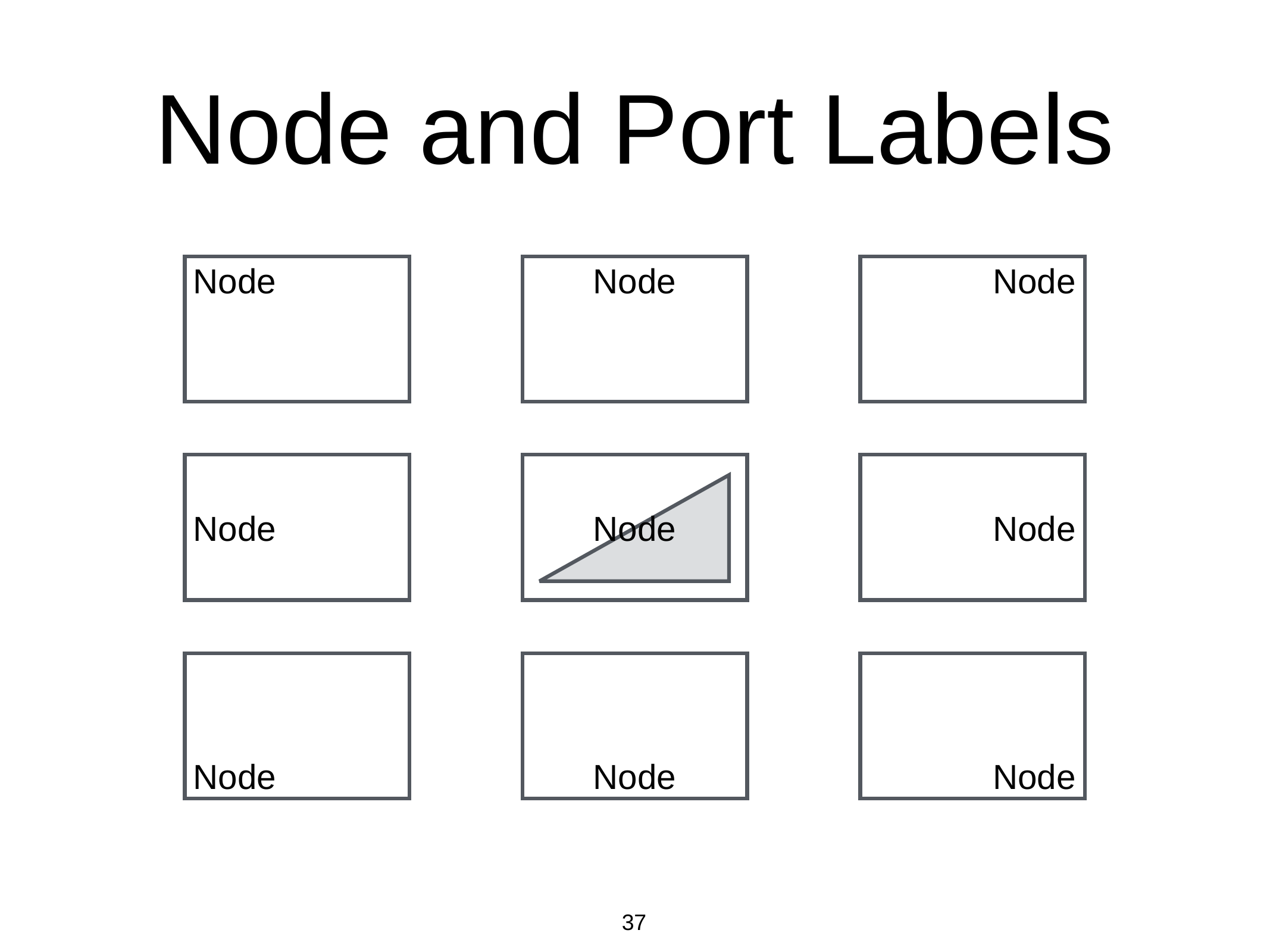

# Node and Port Labels

Node

Node

Node

Node

Node

Node

Node

Node

Node
37